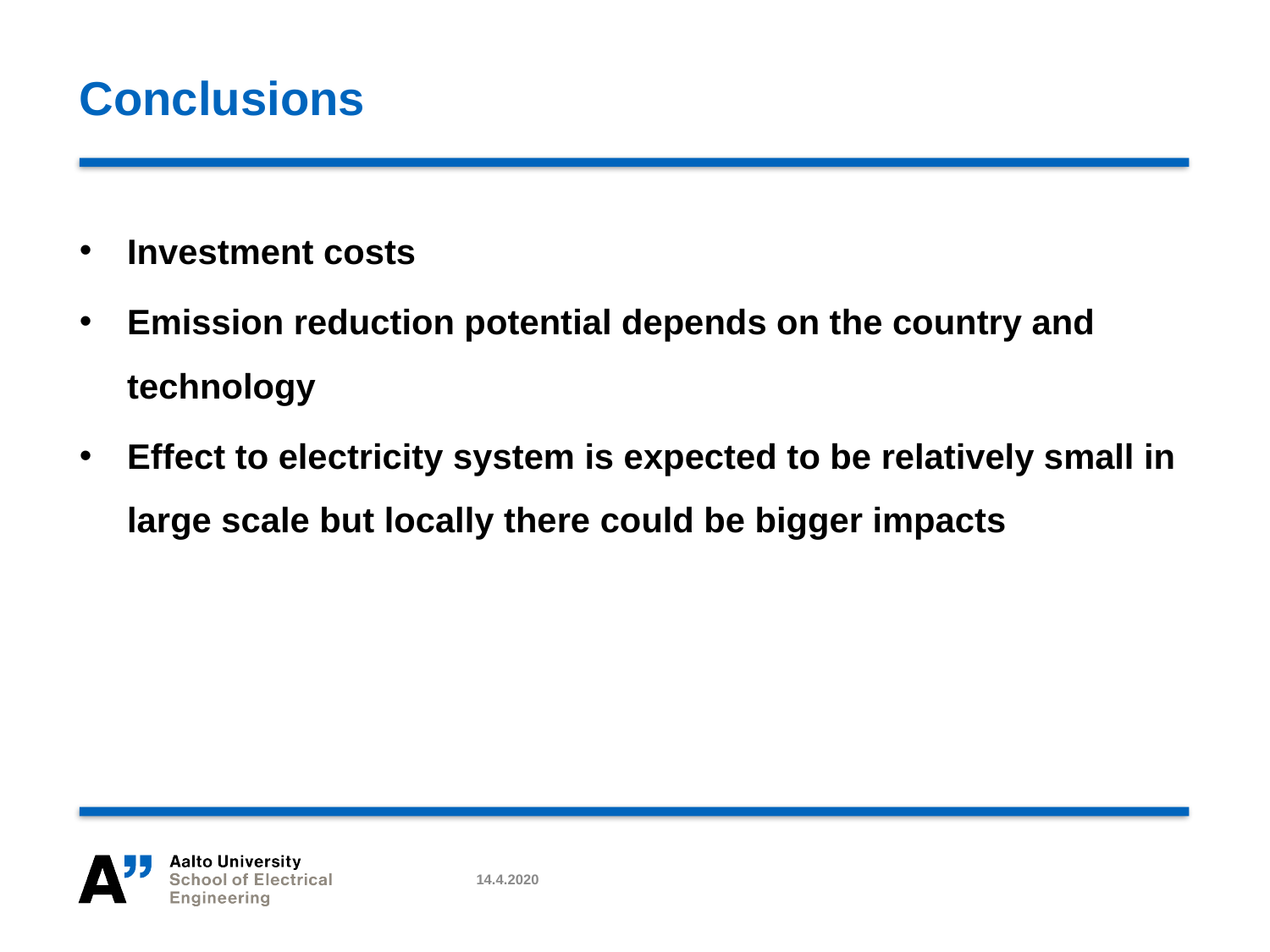

# Conclusions
Investment costs
Emission reduction potential depends on the country and technology
Effect to electricity system is expected to be relatively small in large scale but locally there could be bigger impacts

14.4.2020